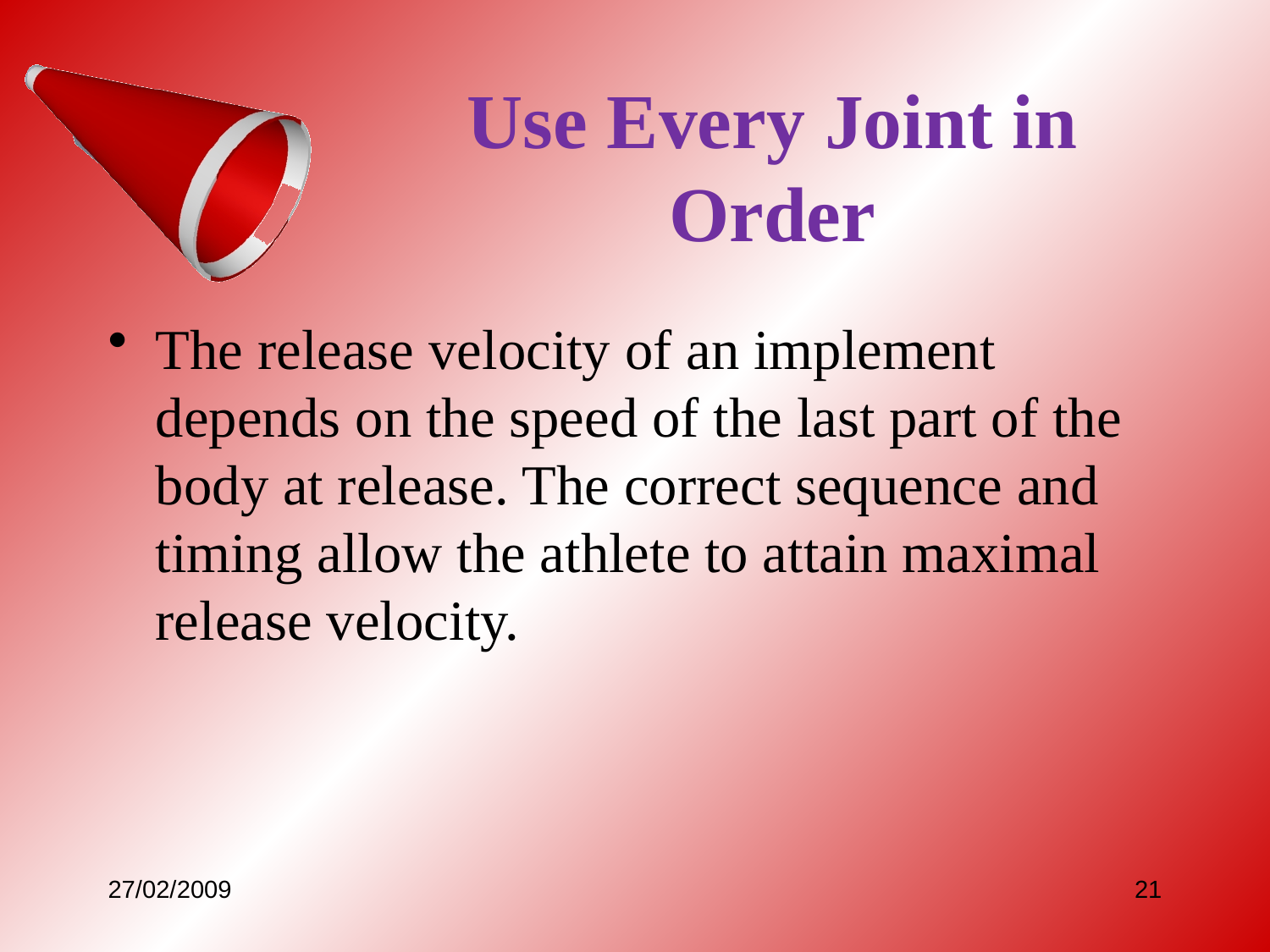

# Use Every Joint in Order
The release velocity of an implement depends on the speed of the last part of the body at release. The correct sequence and timing allow the athlete to attain maximal release velocity.

27/02/2009
21